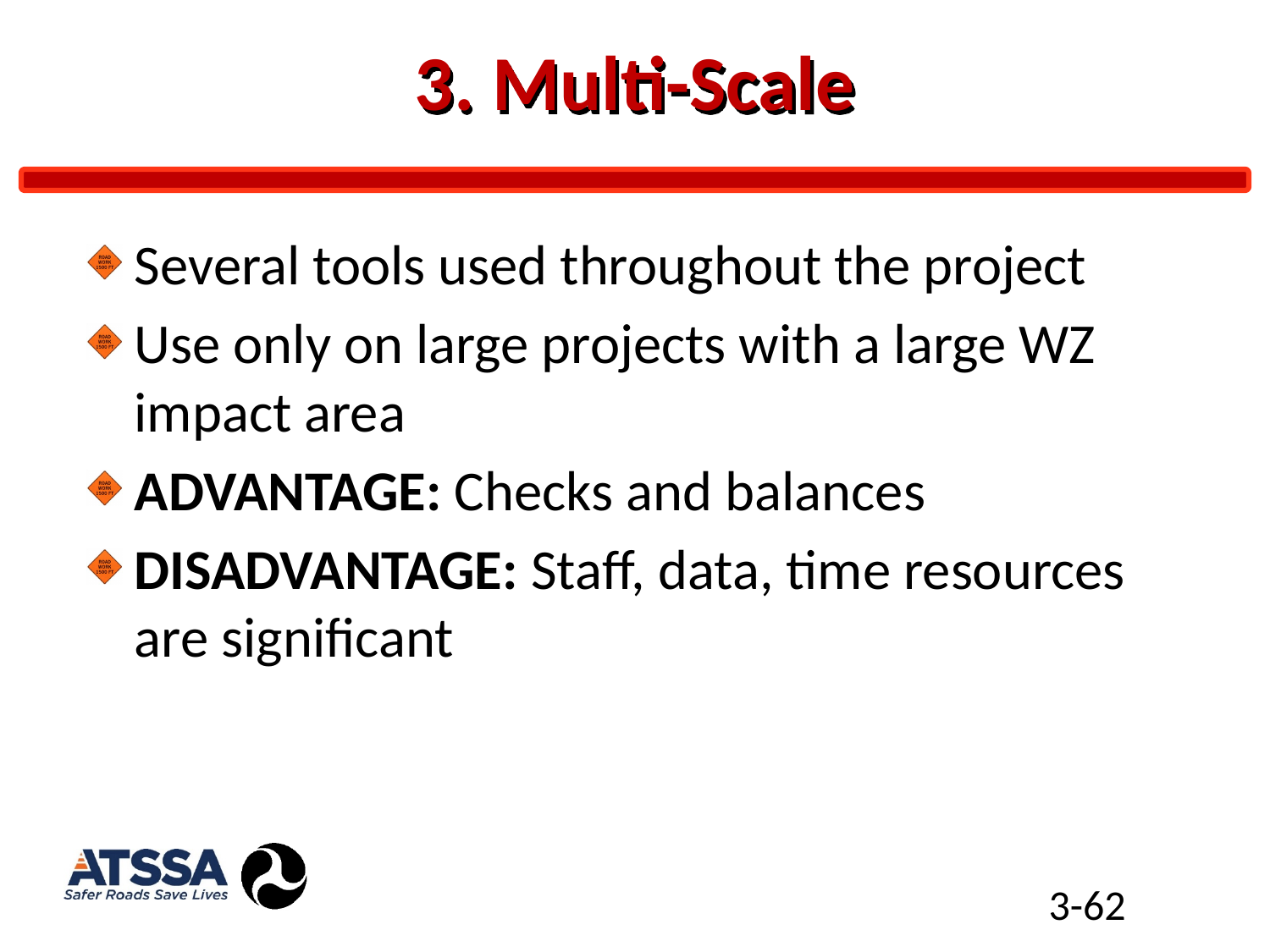

# 3. Multi-Scale
Several tools used throughout the project
Use only on large projects with a large WZ impact area
ADVANTAGE: Checks and balances
DISADVANTAGE: Staff, data, time resources are significant